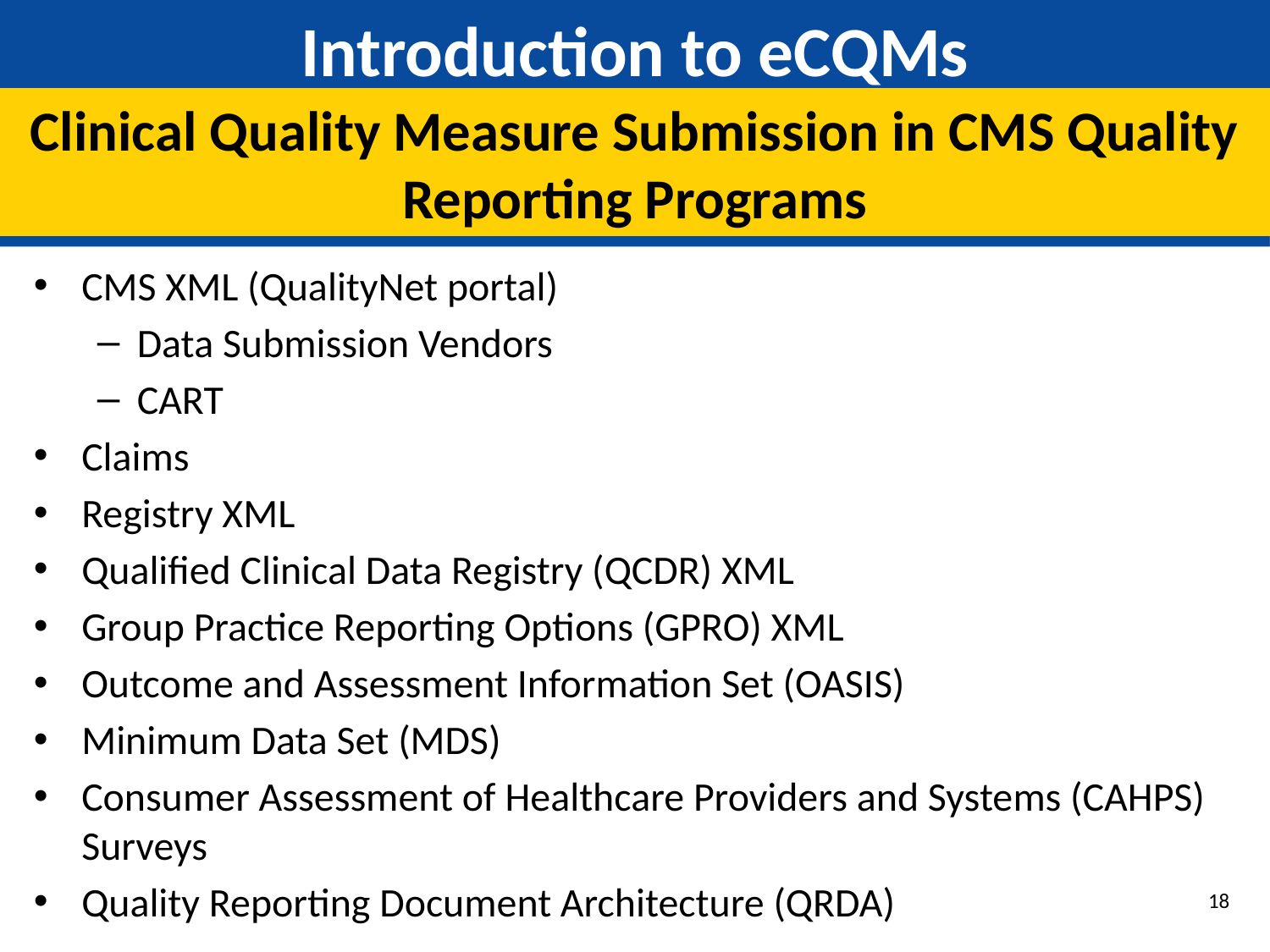

# Introduction to eCQMs
Clinical Quality Measure Submission in CMS Quality Reporting Programs
CMS XML (QualityNet portal)
Data Submission Vendors
CART
Claims
Registry XML
Qualified Clinical Data Registry (QCDR) XML
Group Practice Reporting Options (GPRO) XML
Outcome and Assessment Information Set (OASIS)
Minimum Data Set (MDS)
Consumer Assessment of Healthcare Providers and Systems (CAHPS) Surveys
Quality Reporting Document Architecture (QRDA)